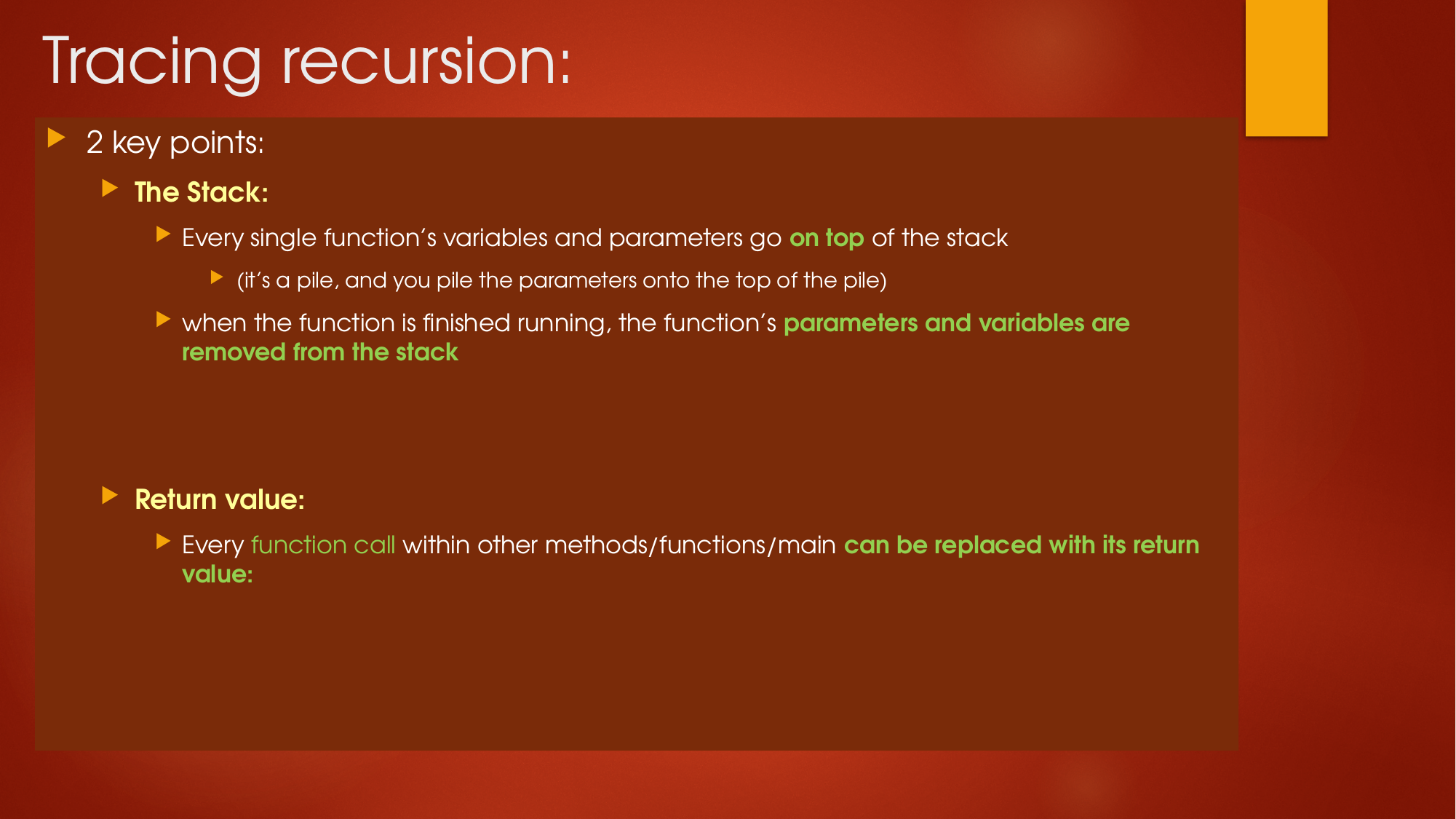

# Tracing recursion:
2 key points:
The Stack:
Every single function’s variables and parameters go on top of the stack
(it’s a pile, and you pile the parameters onto the top of the pile)
when the function is finished running, the function’s parameters and variables are removed from the stack

Return value:
Every function call within other methods/functions/main can be replaced with its return value: